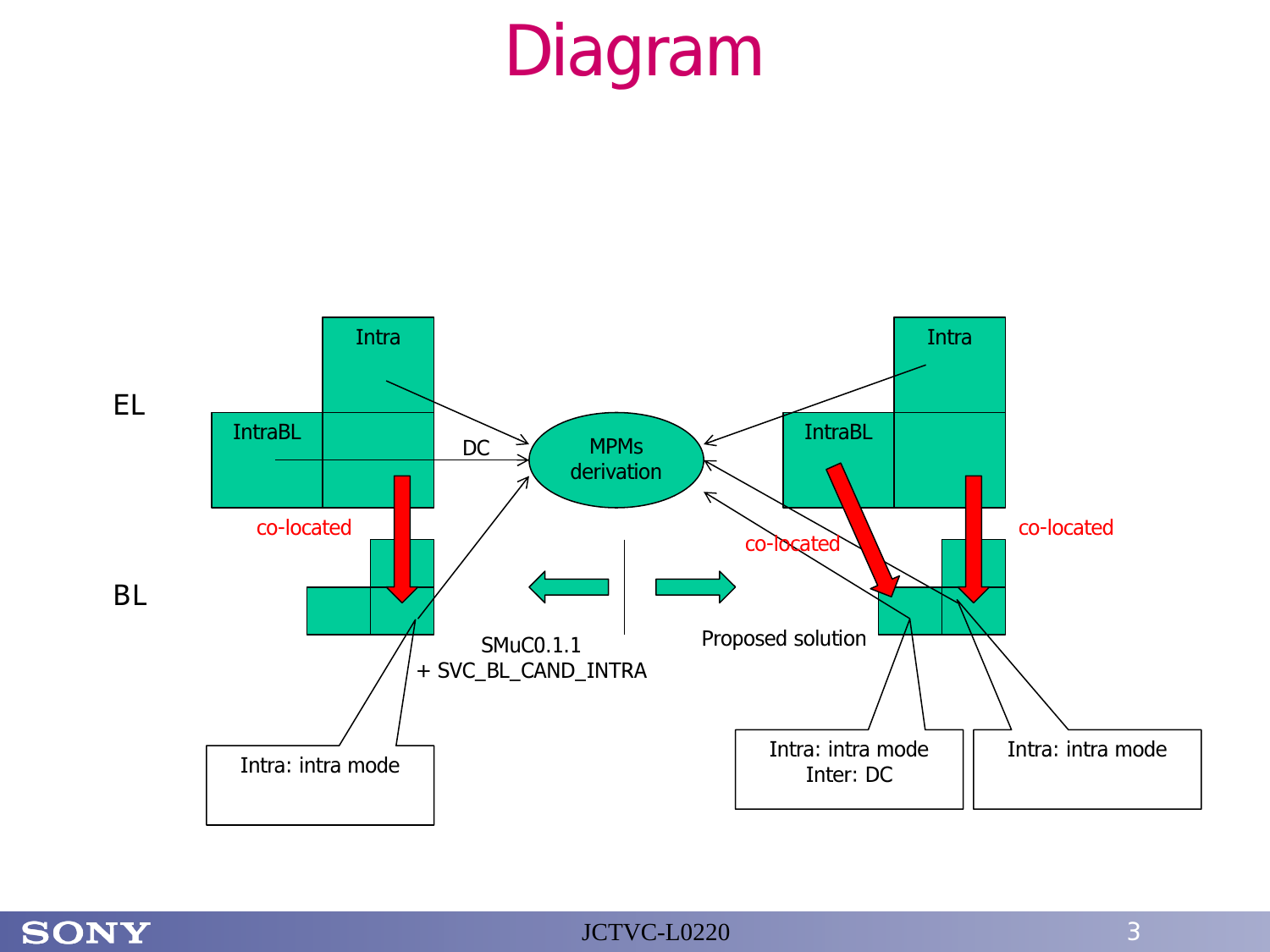

# Diagram
Intra
Intra

EL
IntraBL

MPMs
derivation
IntraBL

DC

co-located
co-located
co-located

BL

Proposed solution
SMuC0.1.1
+ SVC_BL_CAND_INTRA
Intra: intra mode
Inter: DC
Intra: intra mode
Intra: intra mode
JCTVC-L0220
3